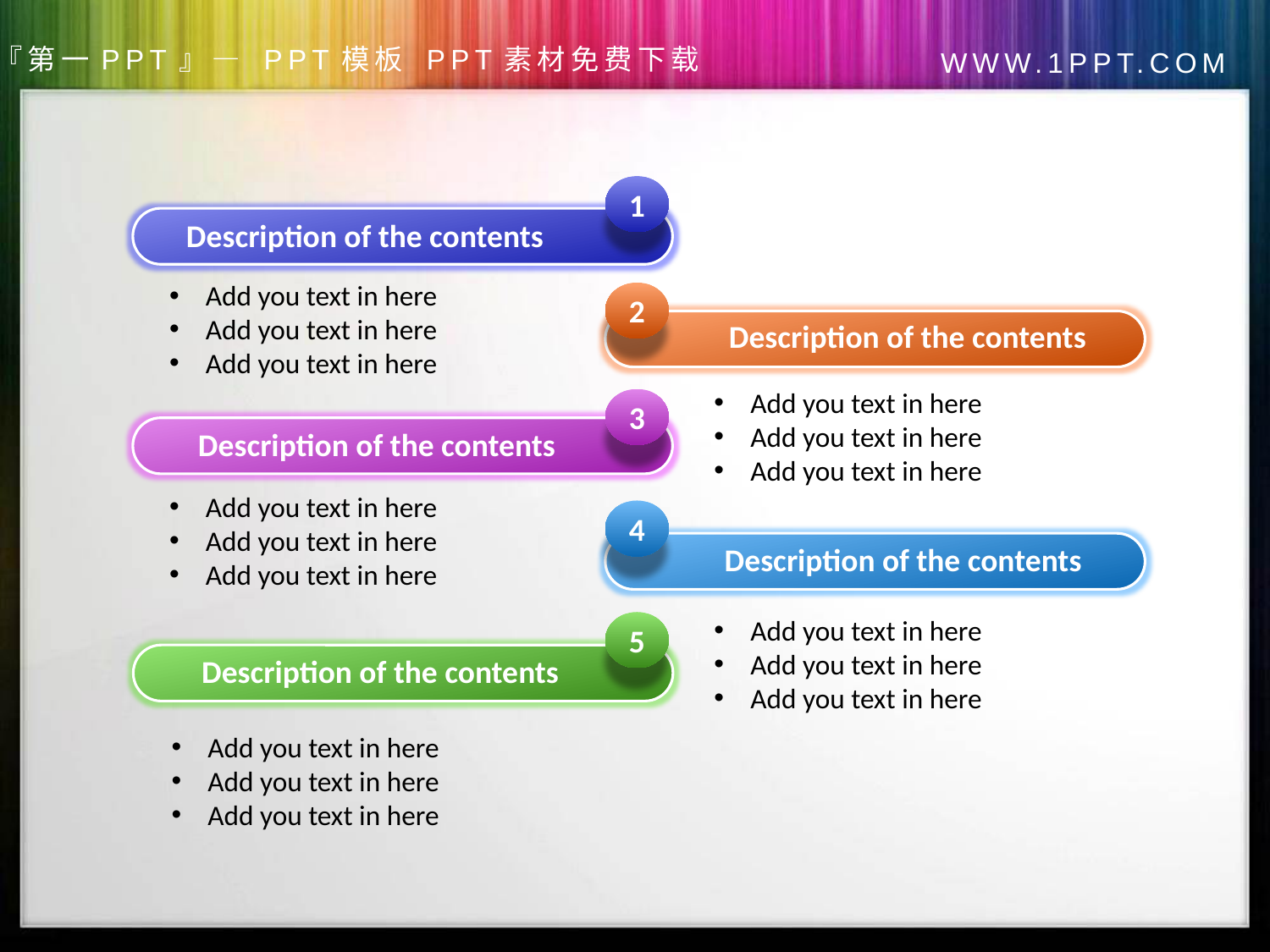

1

Description of the contents
 Add you text in here
 Add you text in here
 Add you text in here
2
Description of the contents

 Add you text in here
 Add you text in here
 Add you text in here
3

Description of the contents
 Add you text in here
 Add you text in here
 Add you text in here
4

Description of the contents
 Add you text in here
 Add you text in here
 Add you text in here
5

Description of the contents
 Add you text in here
 Add you text in here
 Add you text in here